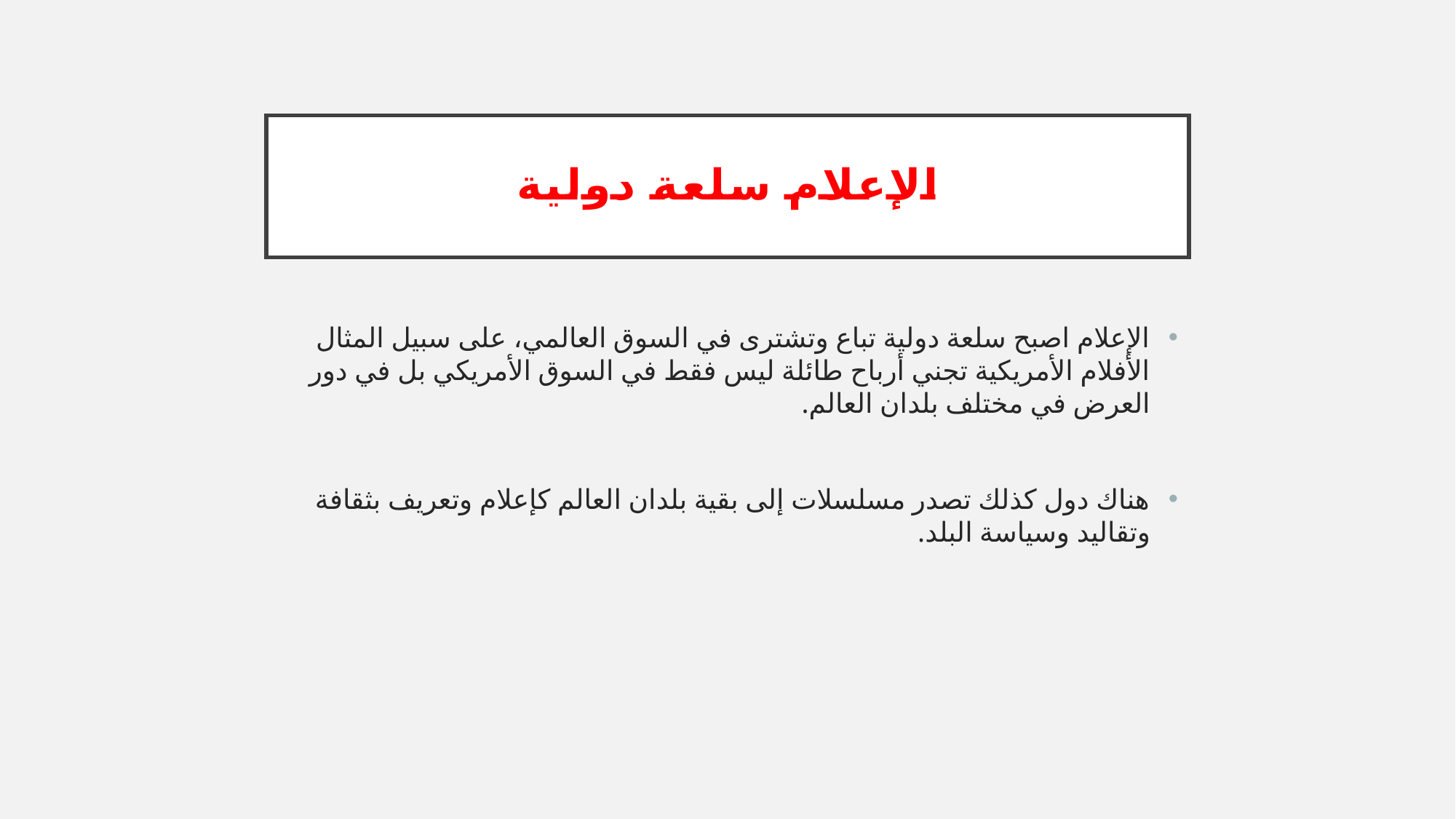

# الإعلام سلعة دولية
الإعلام اصبح سلعة دولية تباع وتشترى في السوق العالمي، على سبيل المثال الأفلام الأمريكية تجني أرباح طائلة ليس فقط في السوق الأمريكي بل في دور العرض في مختلف بلدان العالم.

هناك دول كذلك تصدر مسلسلات إلى بقية بلدان العالم كإعلام وتعريف بثقافة وتقاليد وسياسة البلد.